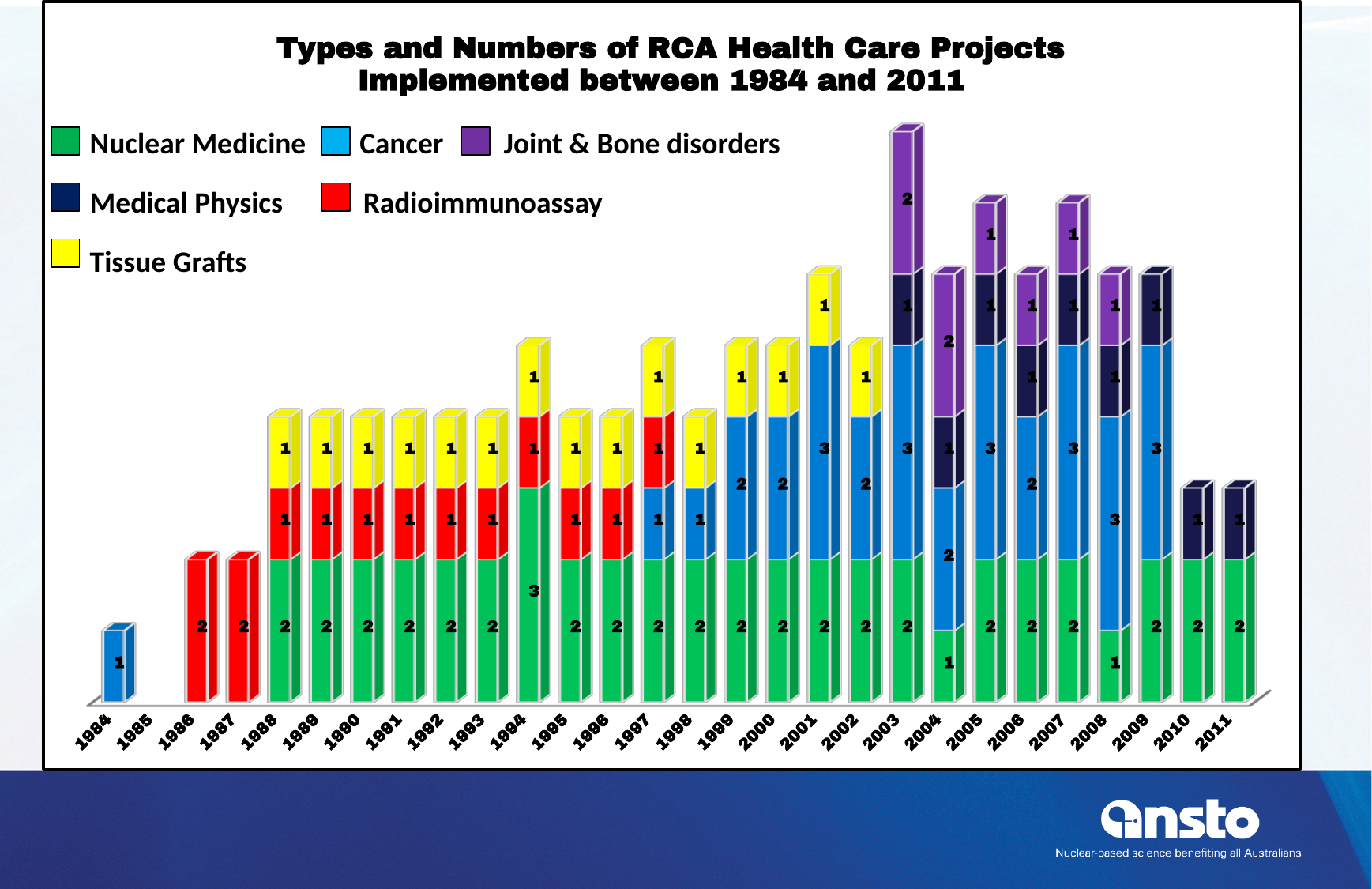

[unsupported chart]

    Nuclear Medicine        Cancer         Joint & Bone disorders

    Medical Physics            Radioimmunoassay

    Tissue Grafts